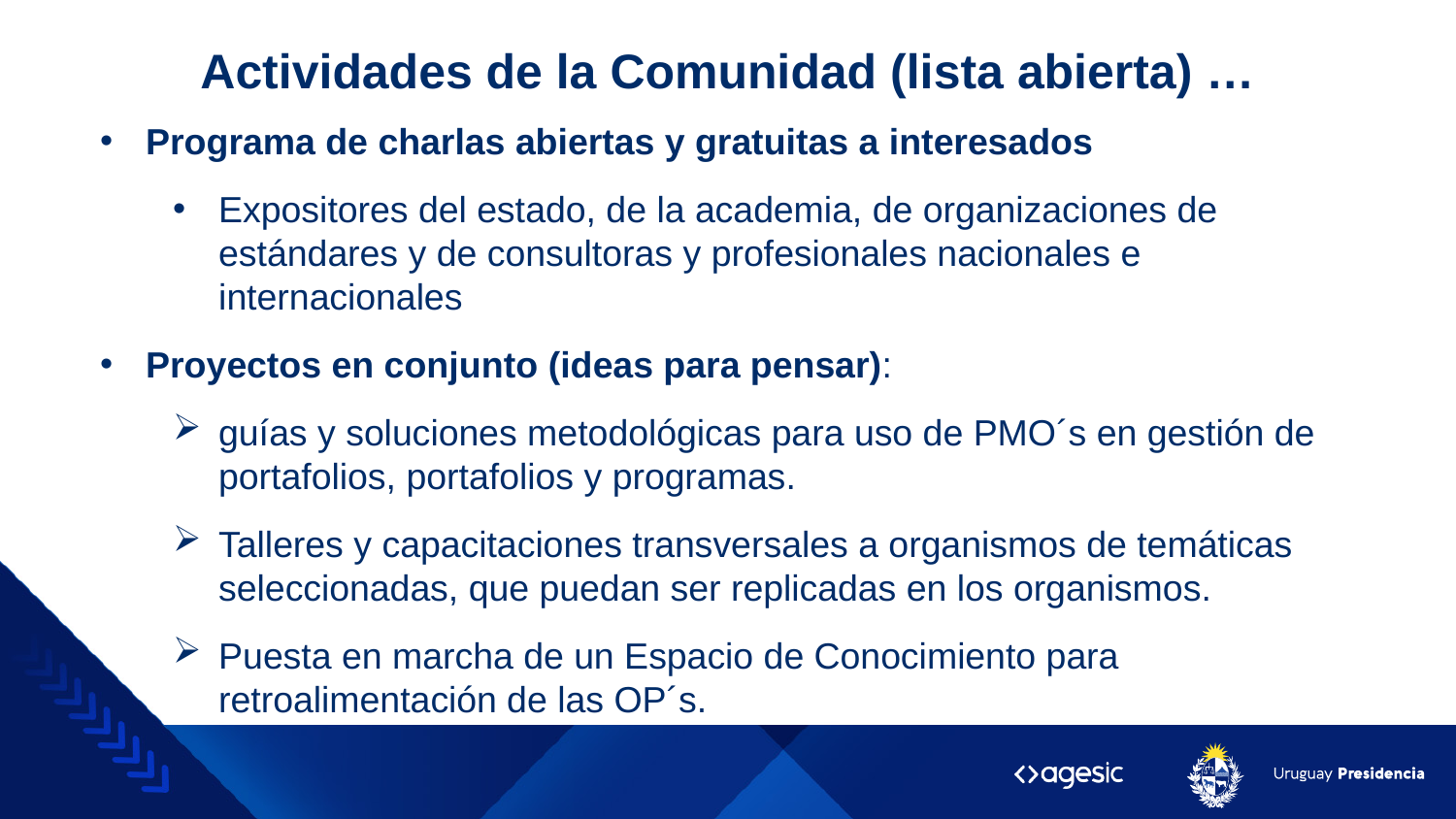

# Actividades de la Comunidad (lista abierta) …
Programa de charlas abiertas y gratuitas a interesados
Expositores del estado, de la academia, de organizaciones de estándares y de consultoras y profesionales nacionales e internacionales
Proyectos en conjunto (ideas para pensar):
guías y soluciones metodológicas para uso de PMO´s en gestión de portafolios, portafolios y programas.
Talleres y capacitaciones transversales a organismos de temáticas seleccionadas, que puedan ser replicadas en los organismos.
Puesta en marcha de un Espacio de Conocimiento para retroalimentación de las OP´s.